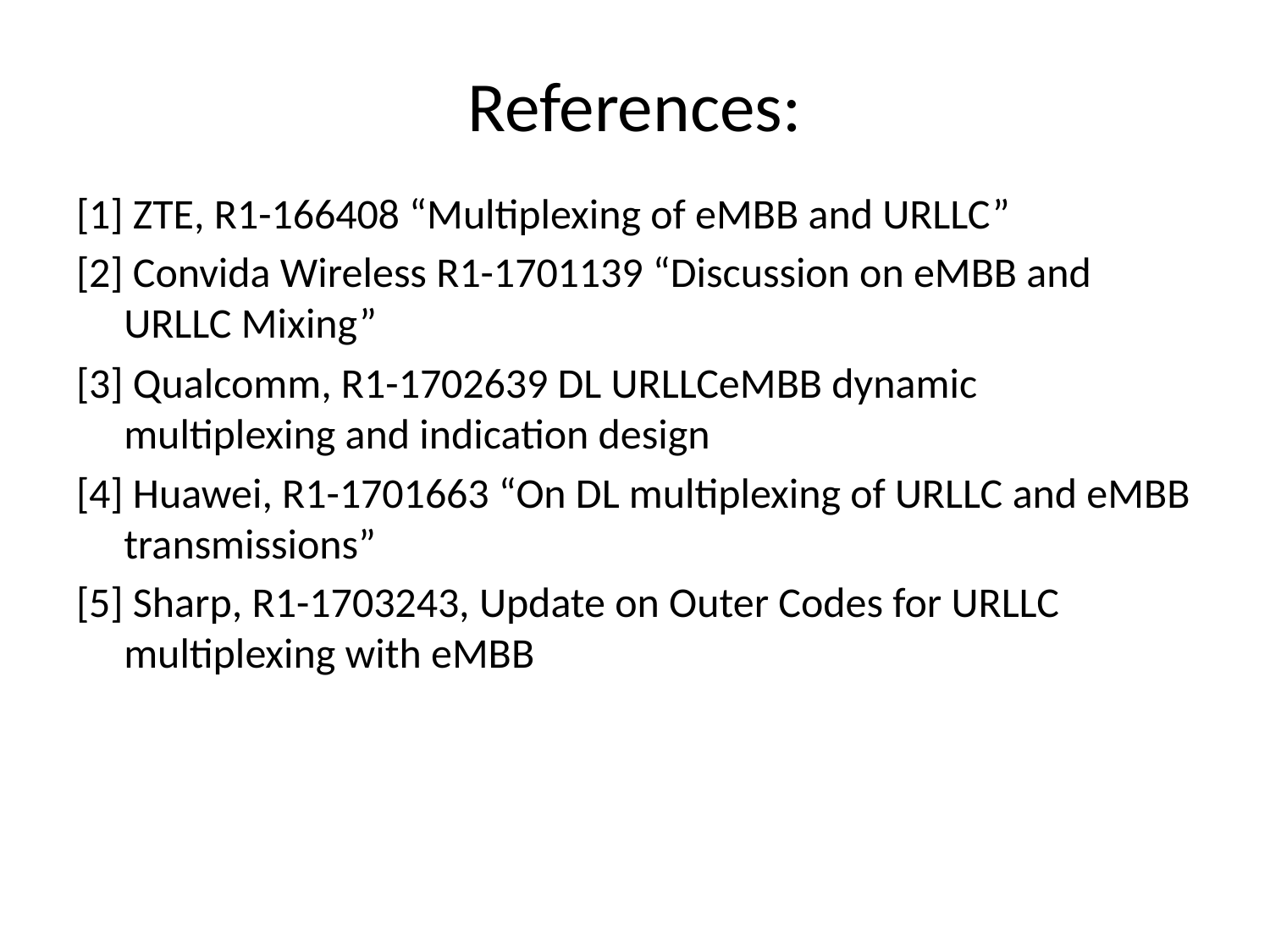

# References:
[1] ZTE, R1-166408 “Multiplexing of eMBB and URLLC”
[2] Convida Wireless R1-1701139 “Discussion on eMBB and URLLC Mixing”
[3] Qualcomm, R1-1702639 DL URLLCeMBB dynamic multiplexing and indication design
[4] Huawei, R1-1701663 “On DL multiplexing of URLLC and eMBB transmissions”
[5] Sharp, R1-1703243, Update on Outer Codes for URLLC multiplexing with eMBB